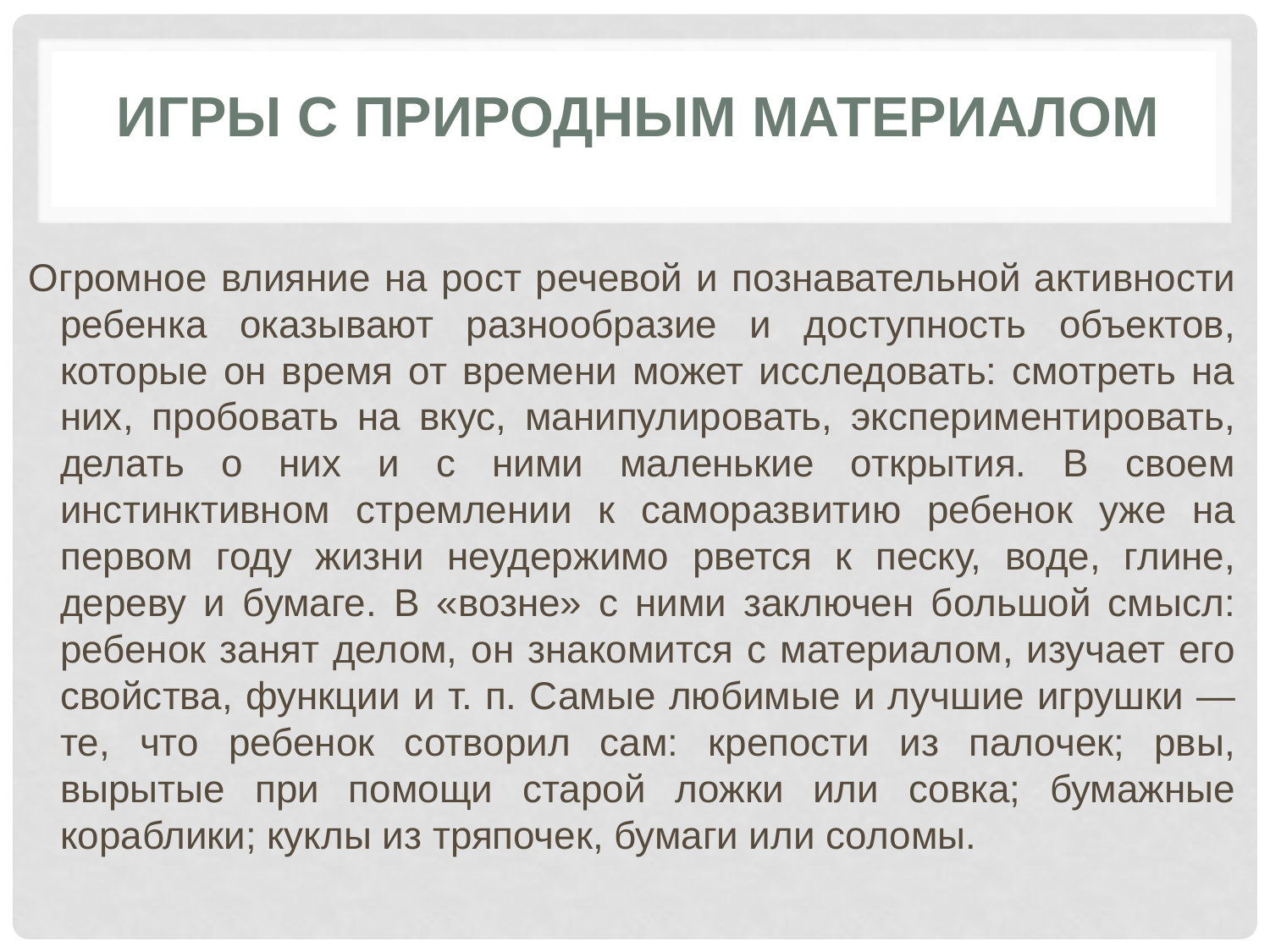

# Игры с природным материалом
Огромное влияние на рост речевой и познавательной активности ребенка оказывают разнообразие и доступность объектов, которые он время от времени может исследовать: смотреть на них, пробовать на вкус, манипулировать, экспериментировать, делать о них и с ними маленькие открытия. В своем инстинктивном стремлении к саморазвитию ребенок уже на первом году жизни неудержимо рвется к песку, воде, глине, дереву и бумаге. В «возне» с ними заключен большой смысл: ребенок занят делом, он знакомится с материалом, изучает его свойства, функции и т. п. Самые любимые и лучшие игрушки — те, что ребенок сотворил сам: крепости из палочек; рвы, вырытые при помощи старой ложки или совка; бумажные кораблики; куклы из тряпочек, бумаги или соломы.